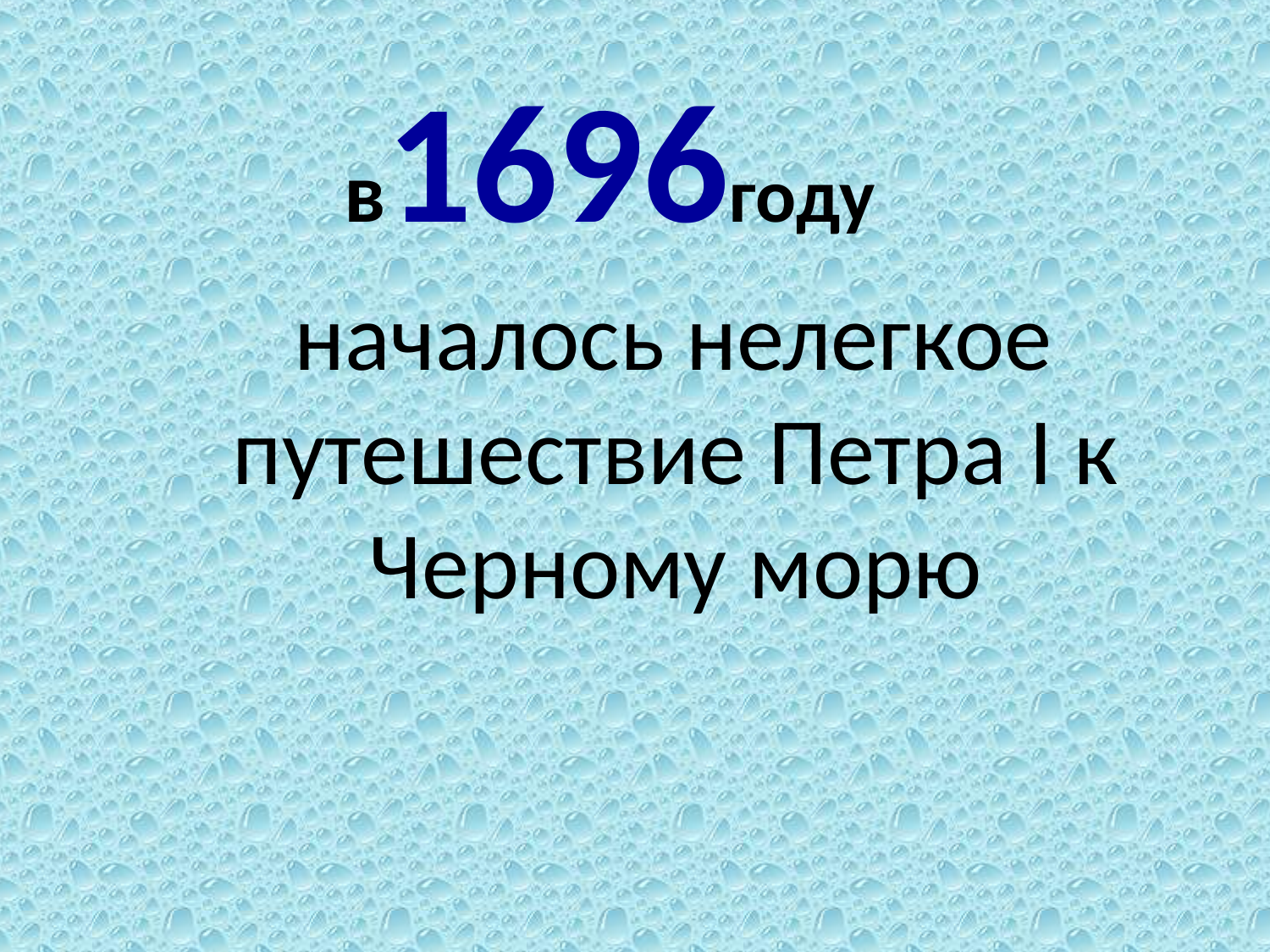

в1696году
  началось нелегкое путешествие Петра I к Черному морю